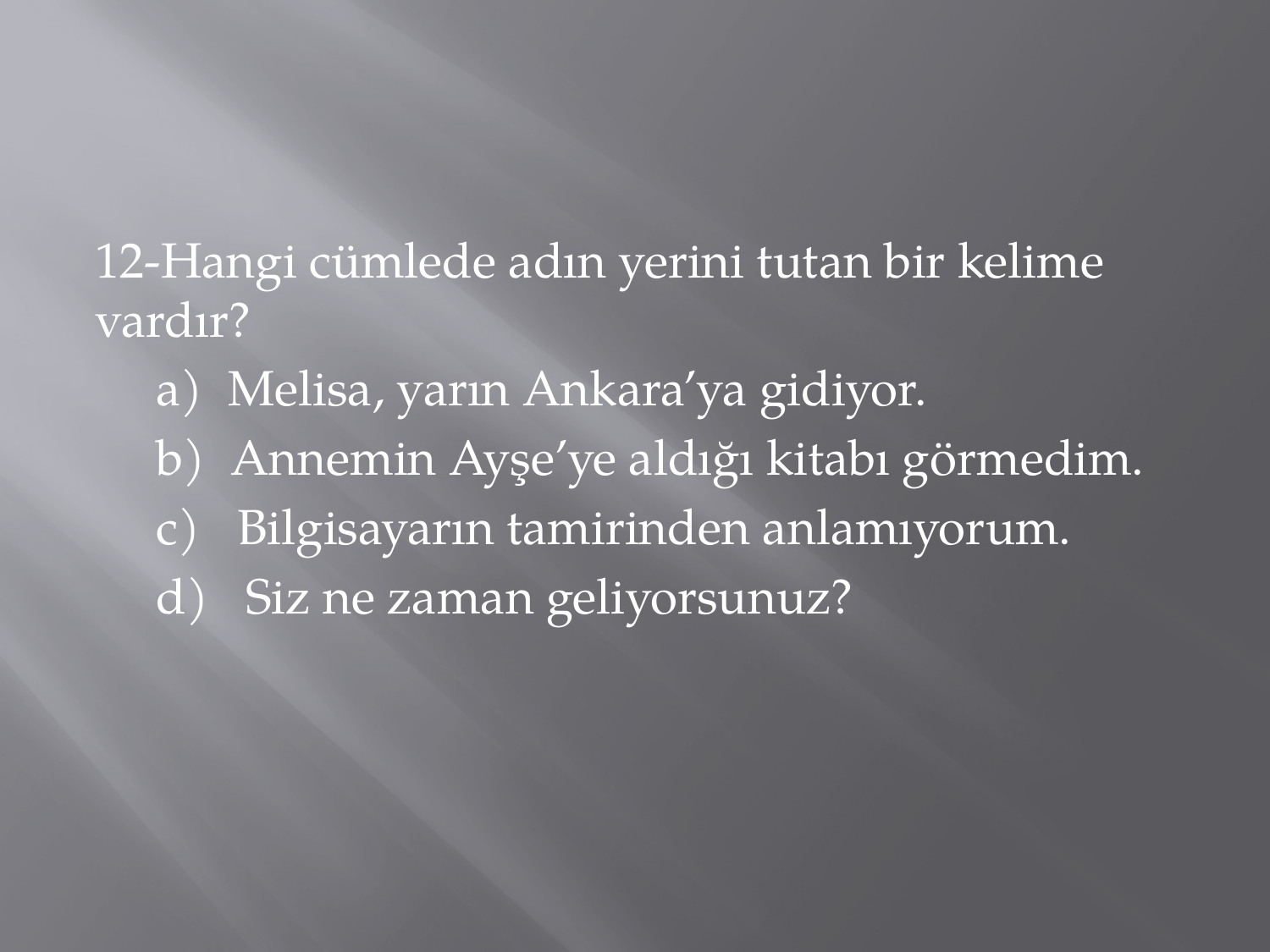

12-Hangi cümlede adın yerini tutan bir kelime vardır?
     a)  Melisa, yarın Ankara’ya gidiyor.
     b)  Annemin Ayşe’ye aldığı kitabı görmedim.
     c)   Bilgisayarın tamirinden anlamıyorum.
     d)   Siz ne zaman geliyorsunuz?